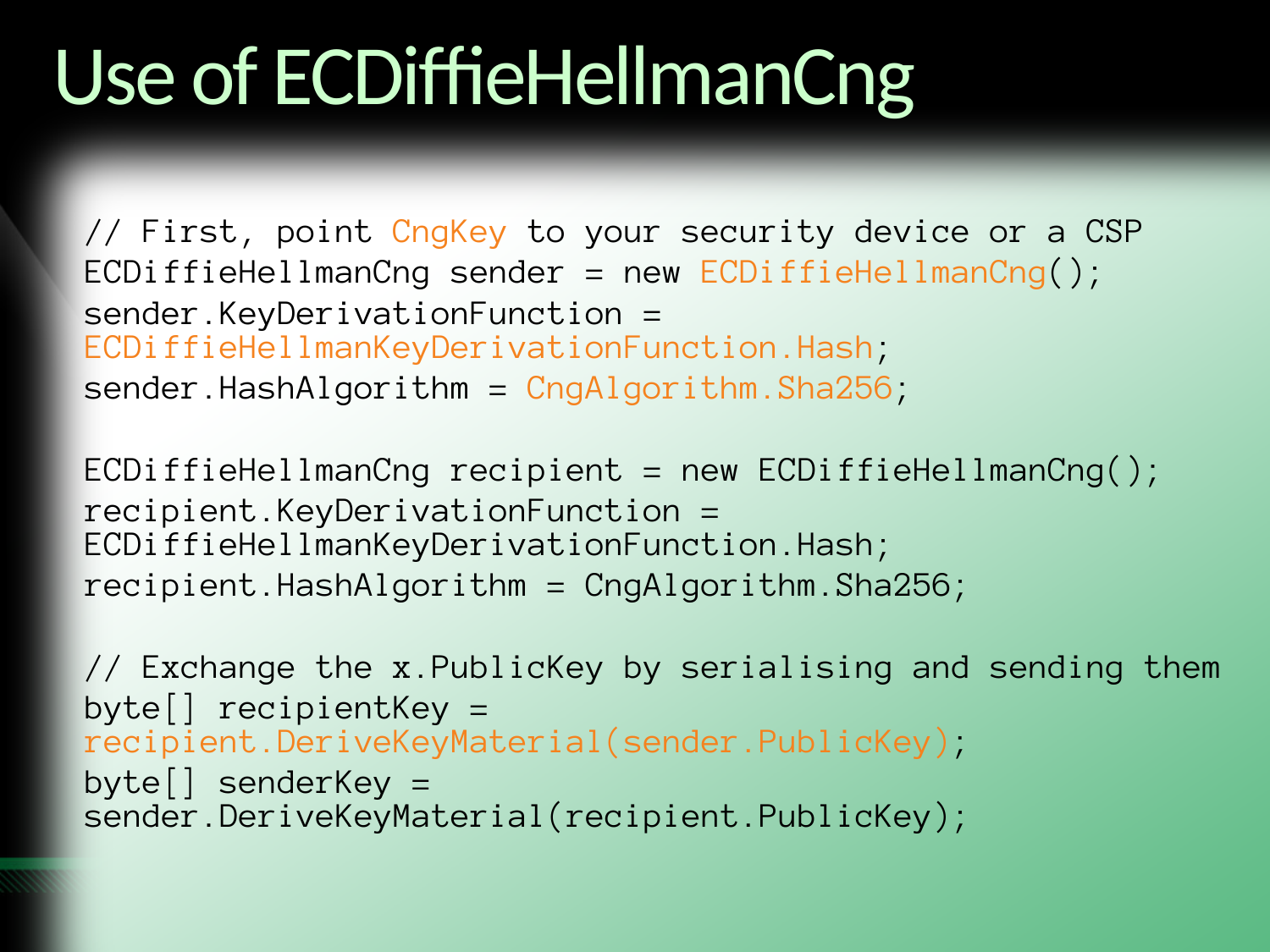

# Use of ECDiffieHellmanCng
// First, point CngKey to your security device or a CSP
ECDiffieHellmanCng sender = new ECDiffieHellmanCng();
sender.KeyDerivationFunction = 	ECDiffieHellmanKeyDerivationFunction.Hash;
sender.HashAlgorithm = CngAlgorithm.Sha256;

ECDiffieHellmanCng recipient = new ECDiffieHellmanCng();
recipient.KeyDerivationFunction = 	ECDiffieHellmanKeyDerivationFunction.Hash;
recipient.HashAlgorithm = CngAlgorithm.Sha256;

// Exchange the x.PublicKey by serialising and sending them
byte[] recipientKey = 	recipient.DeriveKeyMaterial(sender.PublicKey);
byte[] senderKey = 	sender.DeriveKeyMaterial(recipient.PublicKey);